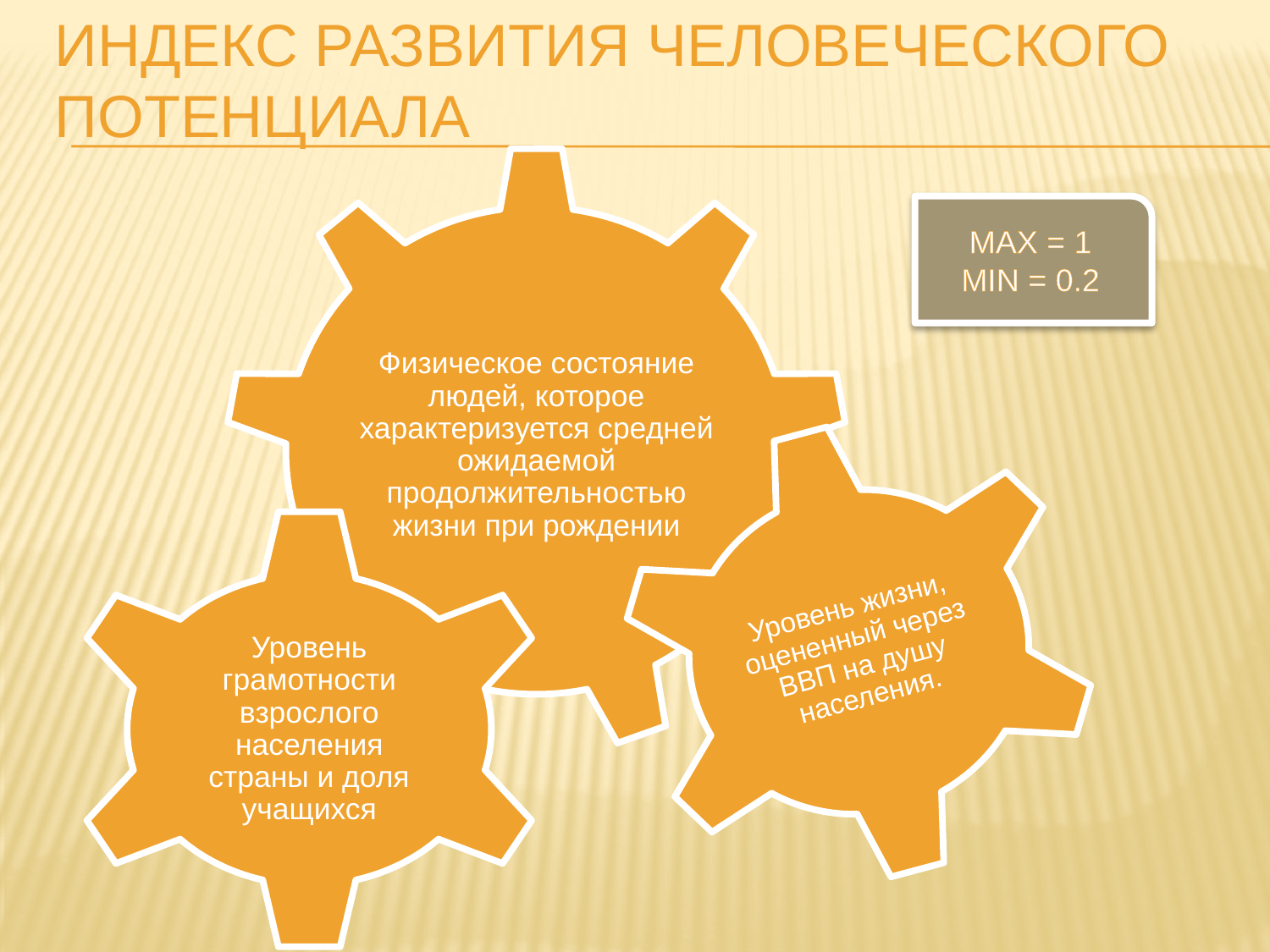

# ИНДЕКС РАЗВИТИЯ ЧЕЛОВЕЧЕСКОГО ПОТЕНЦИАЛА
Физическое состояние людей, которое характеризуется средней ожидаемой продолжительностью жизни при рождении
Уровень грамотности взрослого населения страны и доля учащихся
Уровень жизни, оцененный через ВВП на душу населения.
MAX = 1
MIN = 0.2